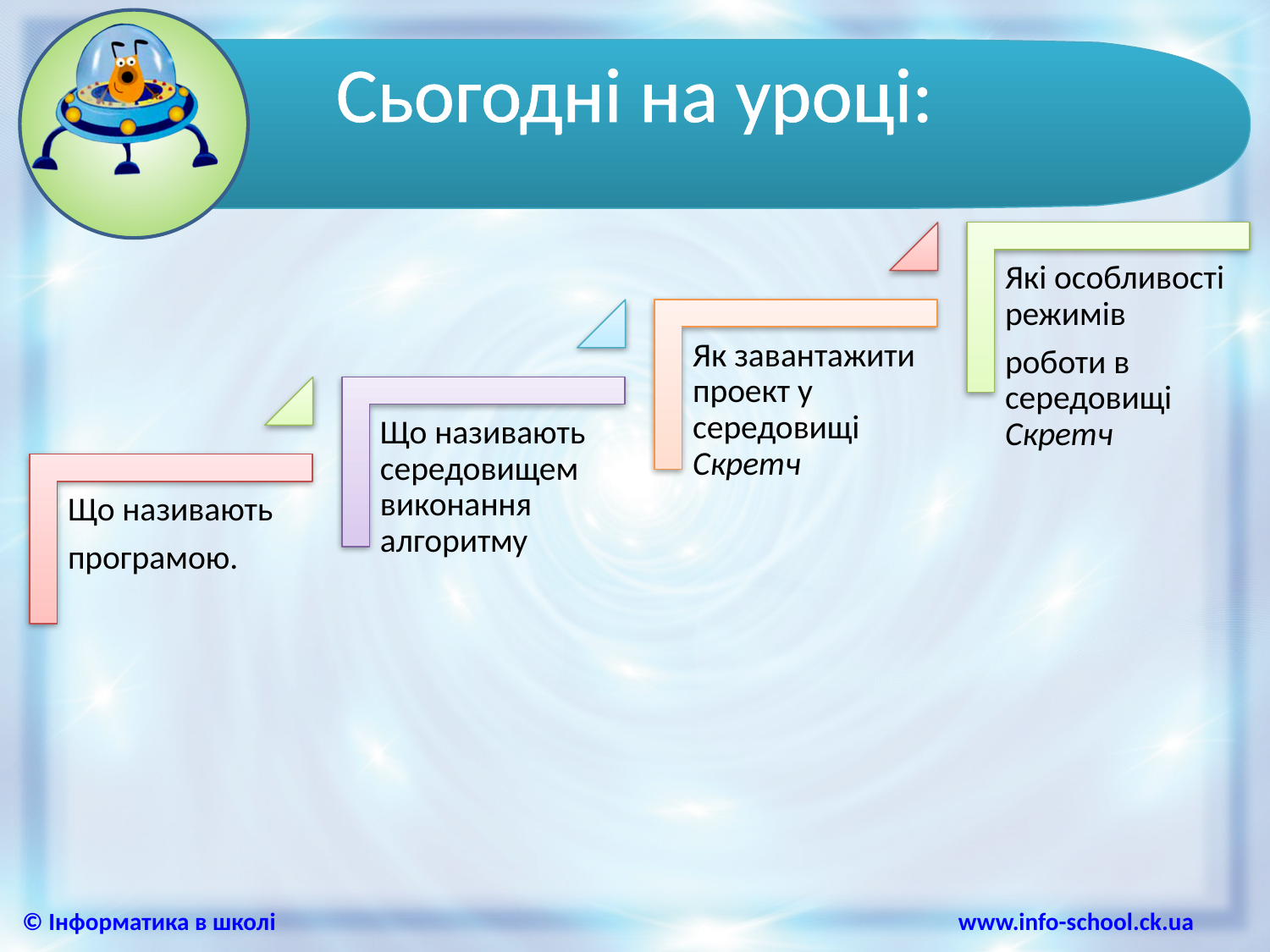

# Сьогодні на уроці:
Що називають
програмою.
Що називають середовищем виконання алгоритму
Як заванта­жити проект у середовищі Скретч
Які особли­вості режимів
роботи в середовищі Скретч